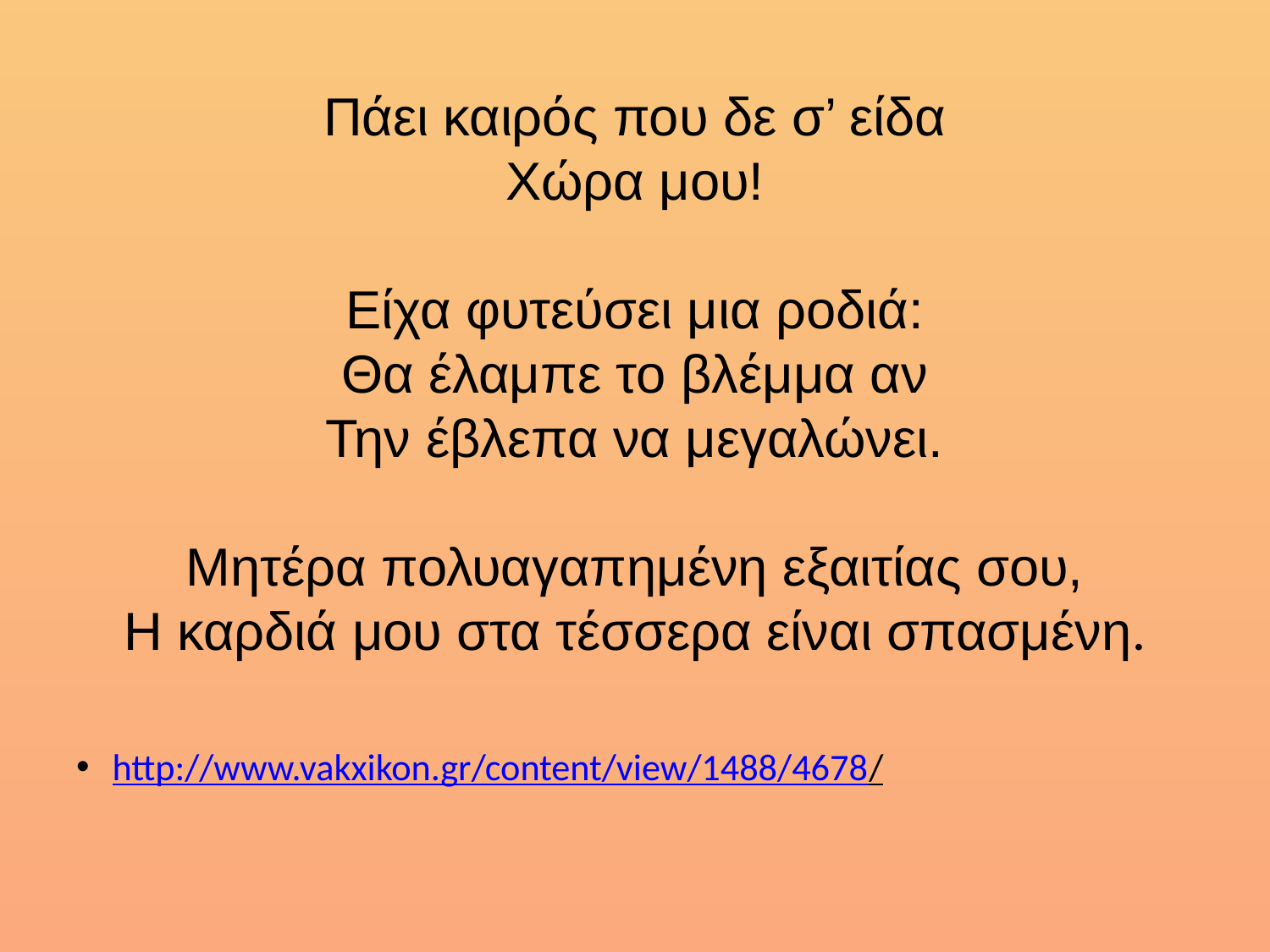

Πάει καιρός που δε σ’ είδα
Χώρα μου!
Είχα φυτεύσει μια ροδιά:
Θα έλαμπε το βλέμμα αν
Την έβλεπα να μεγαλώνει.
Μητέρα πολυαγαπημένη εξαιτίας σου,
Η καρδιά μου στα τέσσερα είναι σπασμένη.

http://www.vakxikon.gr/content/view/1488/4678/